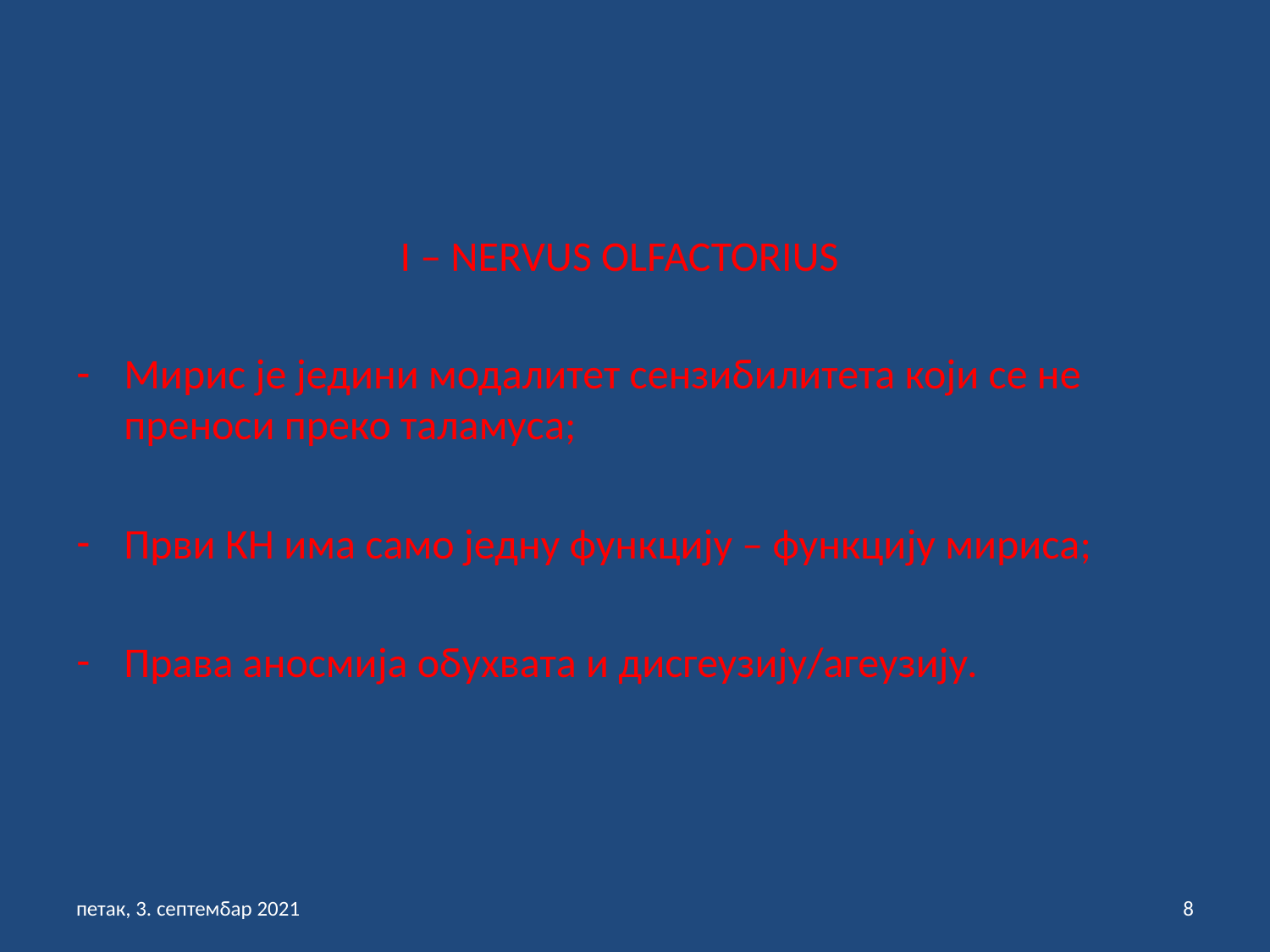

I – NERVUS OLFACTORIUS

Мирис је једини модалитет сензибилитета који се не преноси преко таламуса;

Први КН има само једну функцију – функцију мириса;

Права аносмија обухвата и дисгеузију/агеузију.
петак, 3. септембар 2021
8